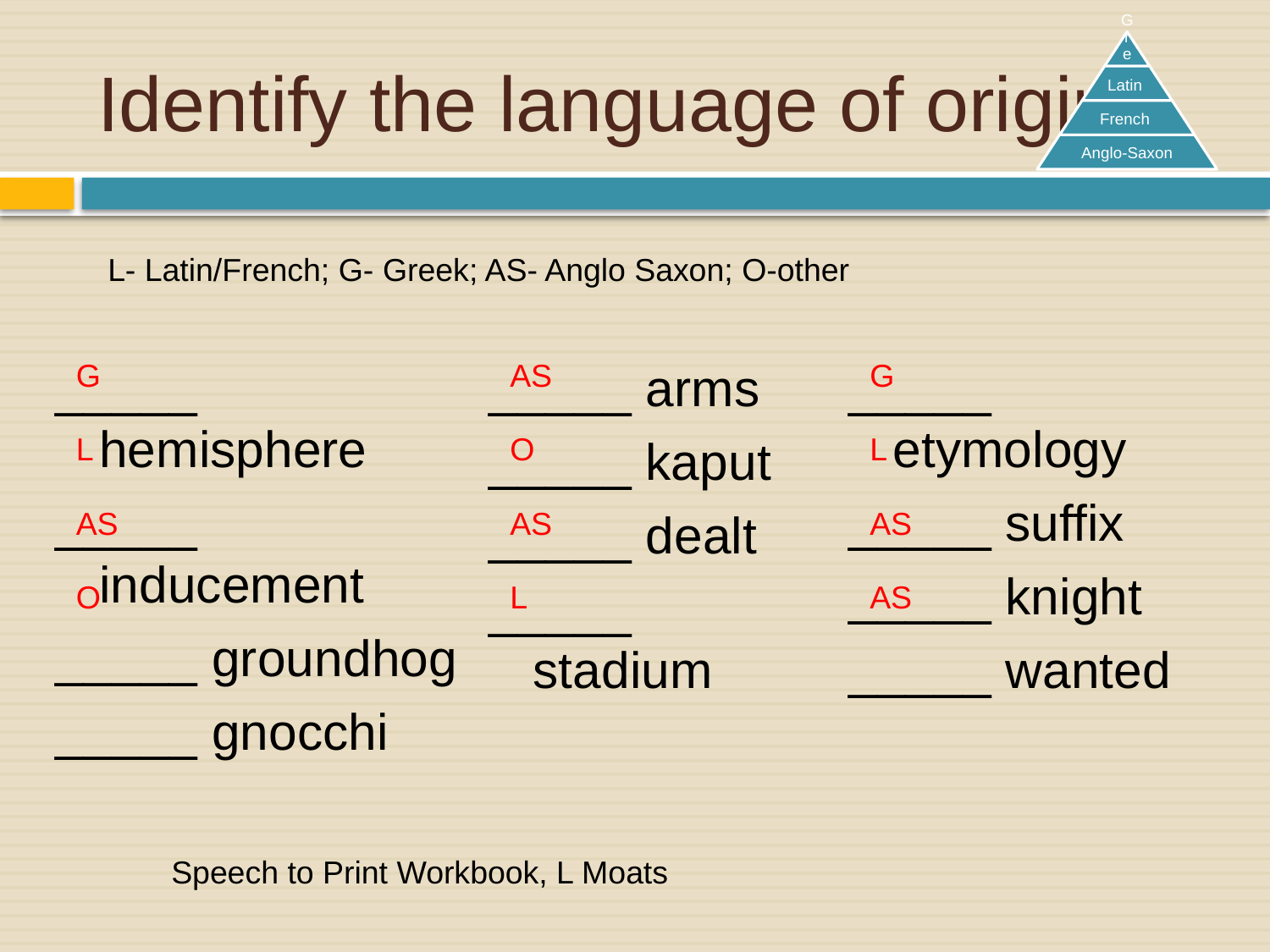

# Identify the language of origin
Greek
Latin
French
Anglo-Saxon
L- Latin/French; G- Greek; AS- Anglo Saxon; O-other
_____ hemisphere
_____ inducement
_____ groundhog
_____ gnocchi
G
_____ arms
_____ kaput
_____ dealt
_____ stadium
AS
_____ etymology
_____ suffix
_____ knight
_____ wanted
G
L
O
L
AS
AS
AS
O
L
AS
Speech to Print Workbook, L Moats